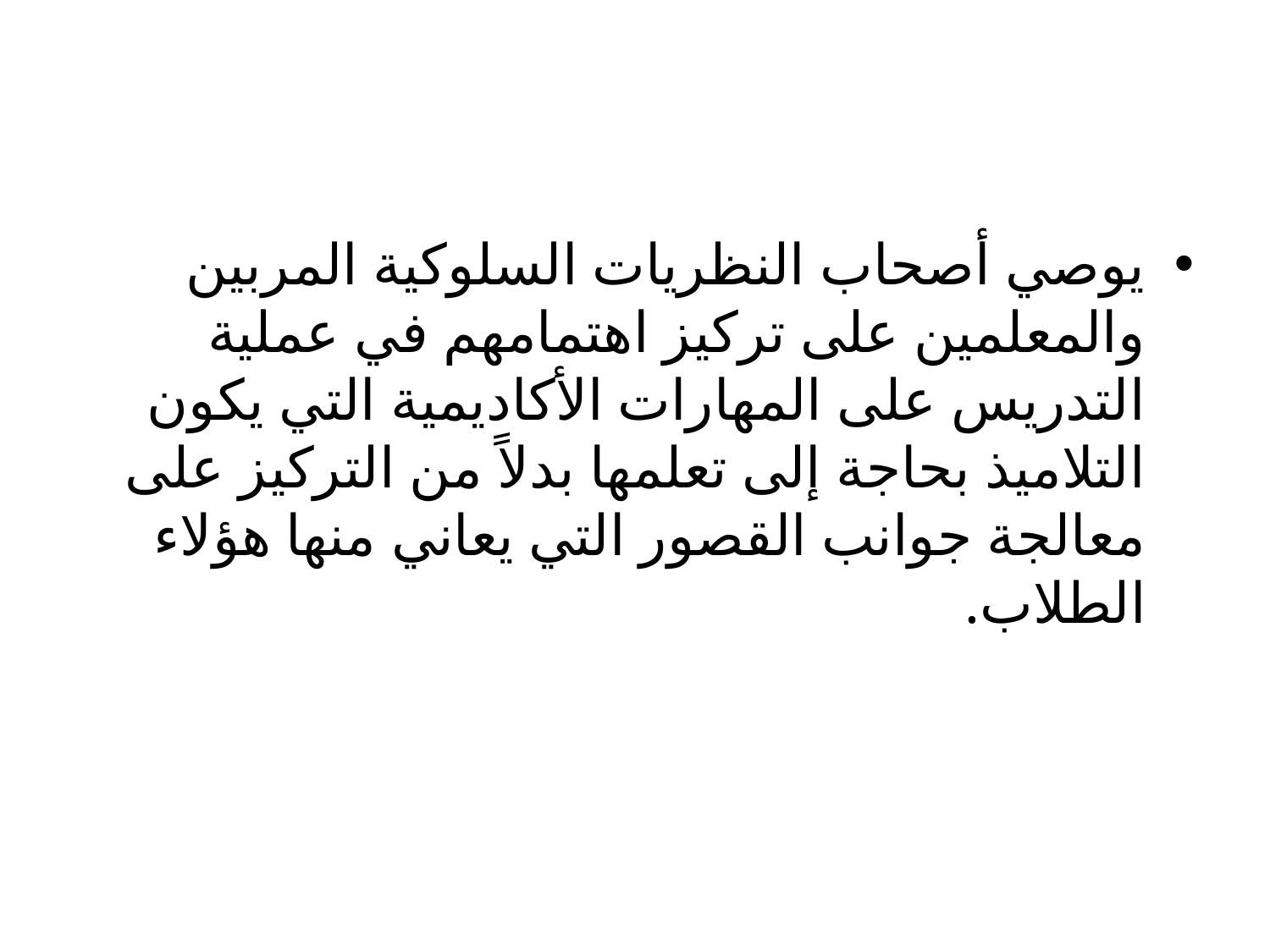

#
يوصي أصحاب النظريات السلوكية المربين والمعلمين على تركيز اهتمامهم في عملية التدريس على المهارات الأكاديمية التي يكون التلاميذ بحاجة إلى تعلمها بدلاً من التركيز على معالجة جوانب القصور التي يعاني منها هؤلاء الطلاب.